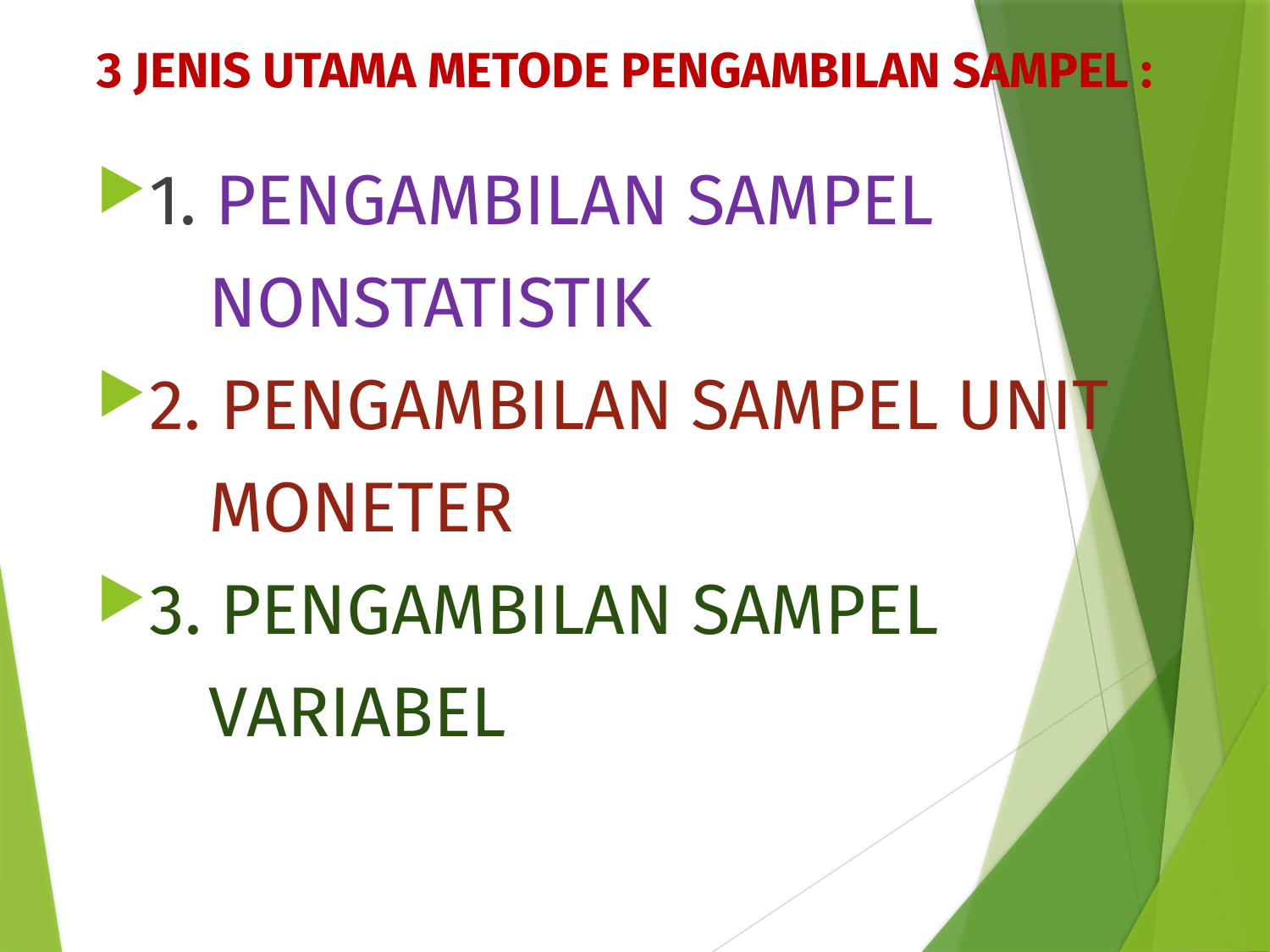

# 3 JENIS UTAMA METODE PENGAMBILAN SAMPEL :
1. PENGAMBILAN SAMPEL
      NONSTATISTIK
2. PENGAMBILAN SAMPEL UNIT
      MONETER
3. PENGAMBILAN SAMPEL
      VARIABEL